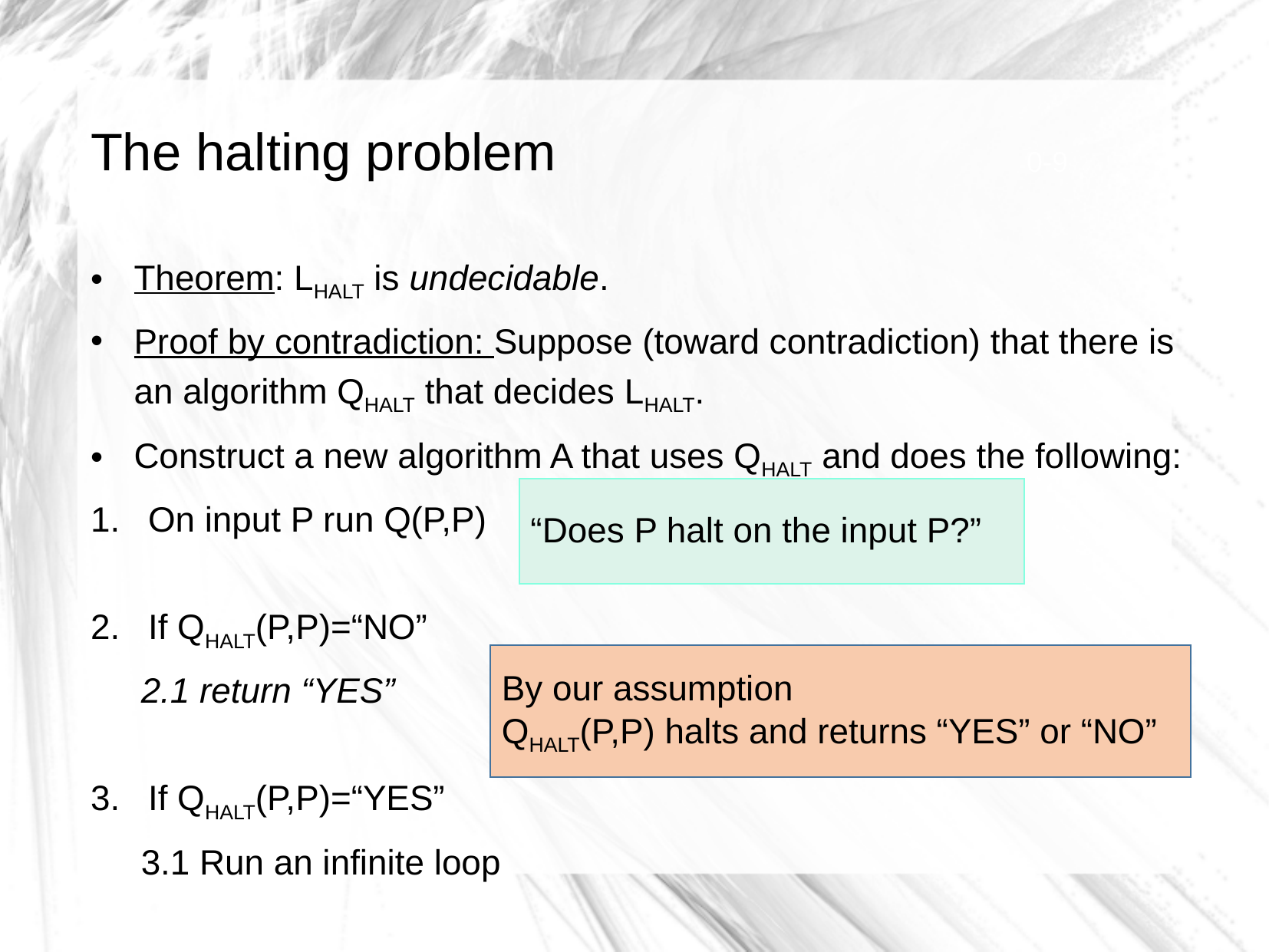

# The halting problem
0-9
Theorem: LHALT is undecidable.
Proof by contradiction: Suppose (toward contradiction) that there is an algorithm QHALT that decides LHALT.
Construct a new algorithm A that uses QHALT and does the following:
On input P run Q(P,P)
If QHALT(P,P)=“NO”
2.1 return “YES”
If QHALT(P,P)=“YES”
3.1 Run an infinite loop
“Does P halt on the input P?”
By our assumption
QHALT(P,P) halts and returns “YES” or “NO”